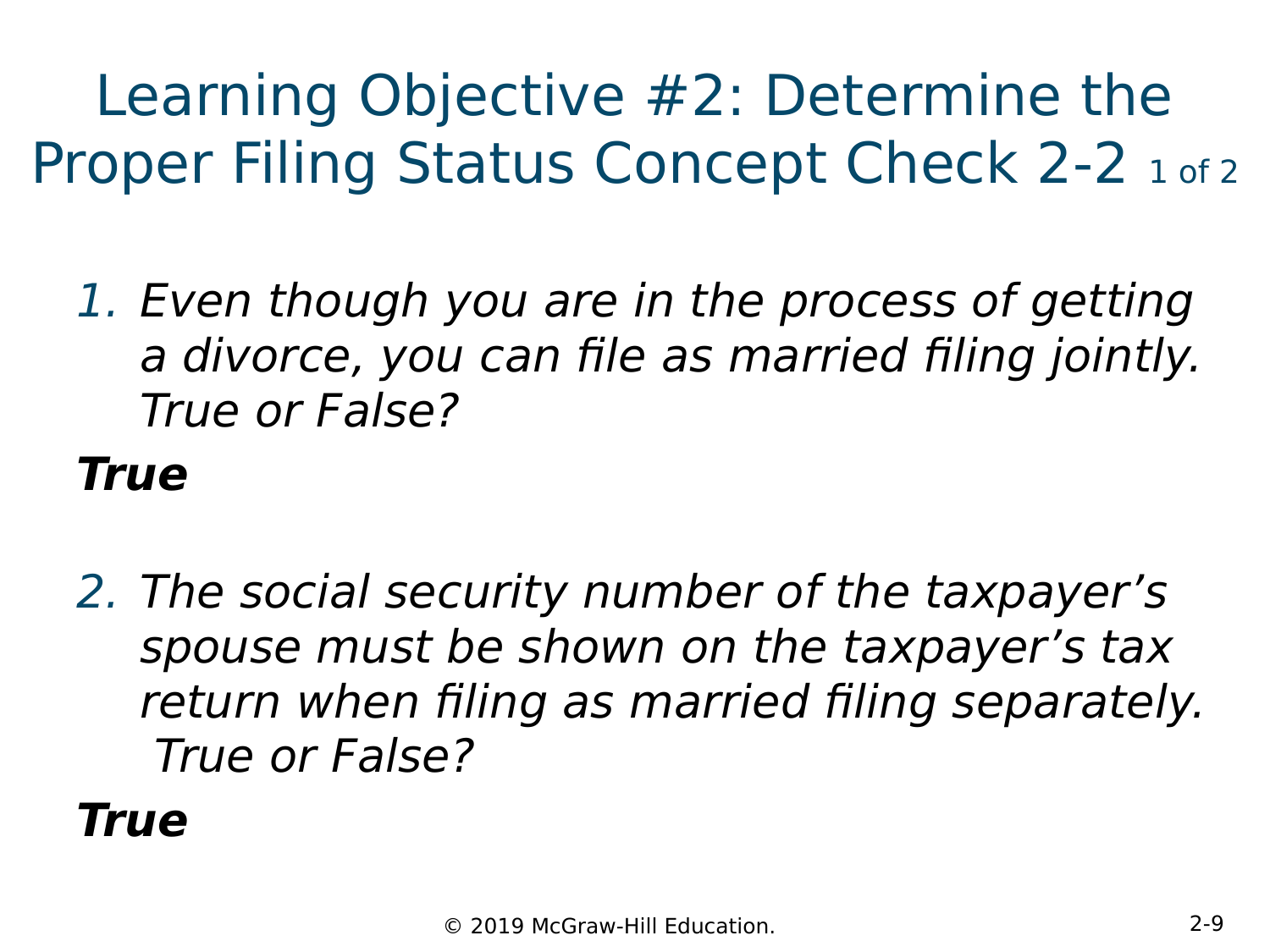

# Learning Objective #2: Determine the Proper Filing Status Concept Check 2-2 1 of 2
Even though you are in the process of getting a divorce, you can file as married filing jointly. True or False?
True
The social security number of the taxpayer’s spouse must be shown on the taxpayer’s tax return when filing as married filing separately.  True or False?
True